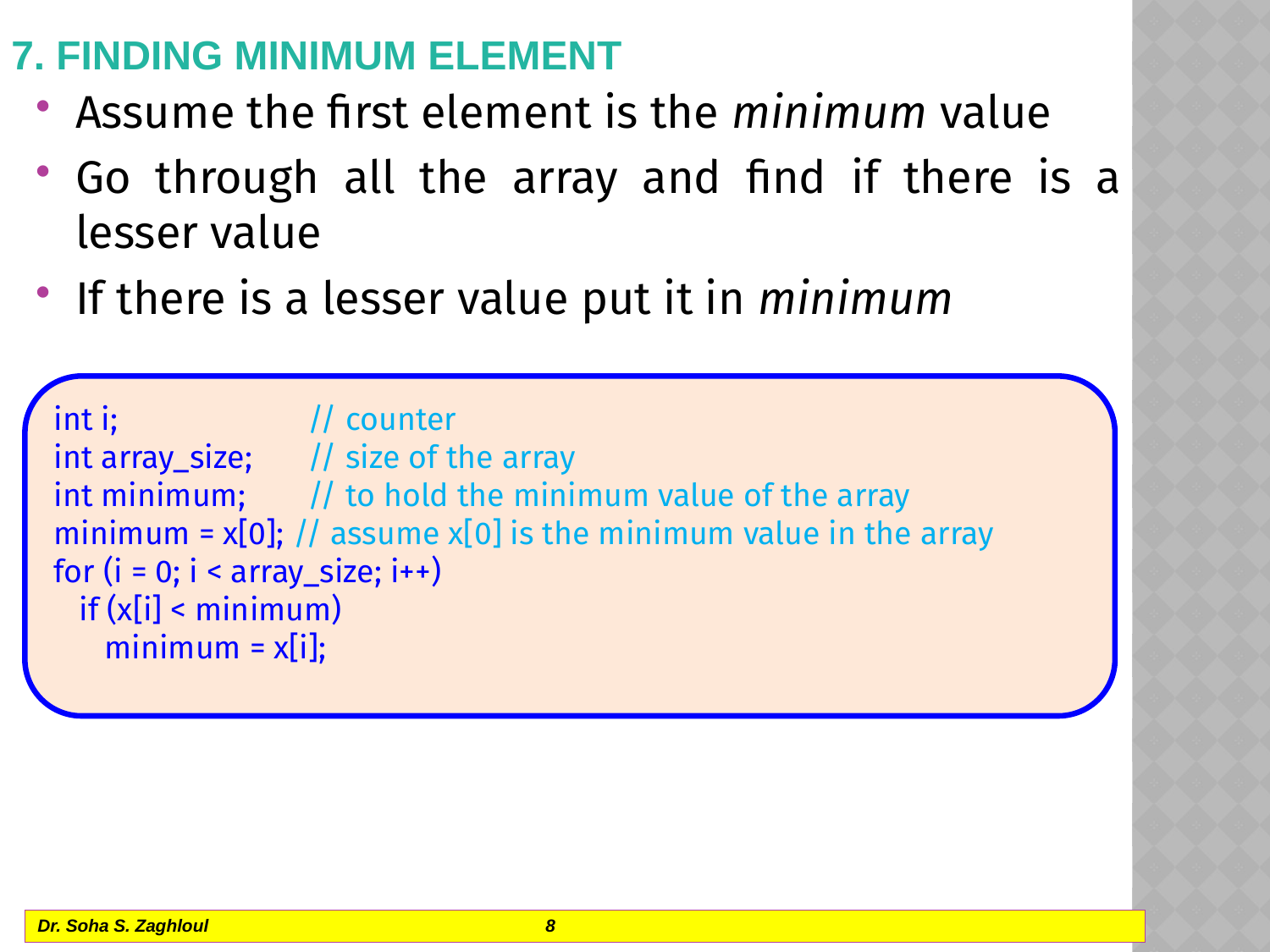

# 7. finding minimum element
Assume the first element is the minimum value
Go through all the array and find if there is a lesser value
If there is a lesser value put it in minimum
int i; 		// counter
int array_size;	// size of the array
int minimum;	// to hold the minimum value of the array
minimum = x[0]; // assume x[0] is the minimum value in the array
for (i = 0; i < array_size; i++)
   if (x[i] < minimum)
      minimum = x[i];

Dr. Soha S. Zaghloul			8